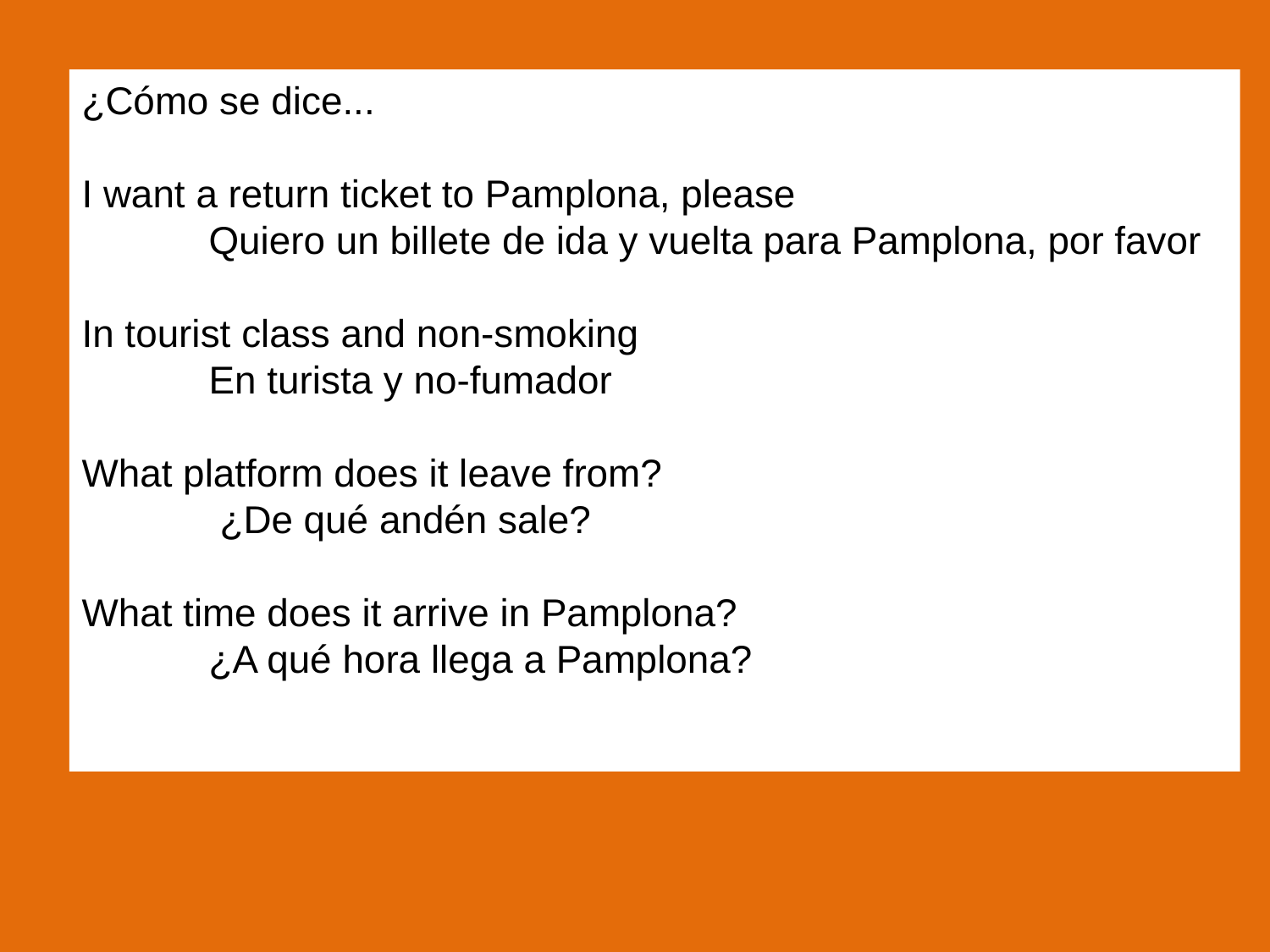

¿Cómo se dice...

I want a return ticket to Pamplona, please
	Quiero un billete de ida y vuelta para Pamplona, por favor

In tourist class and non-smoking
	En turista y no-fumador

What platform does it leave from?
	 ¿De qué andén sale?

What time does it arrive in Pamplona?
	¿A qué hora llega a Pamplona?